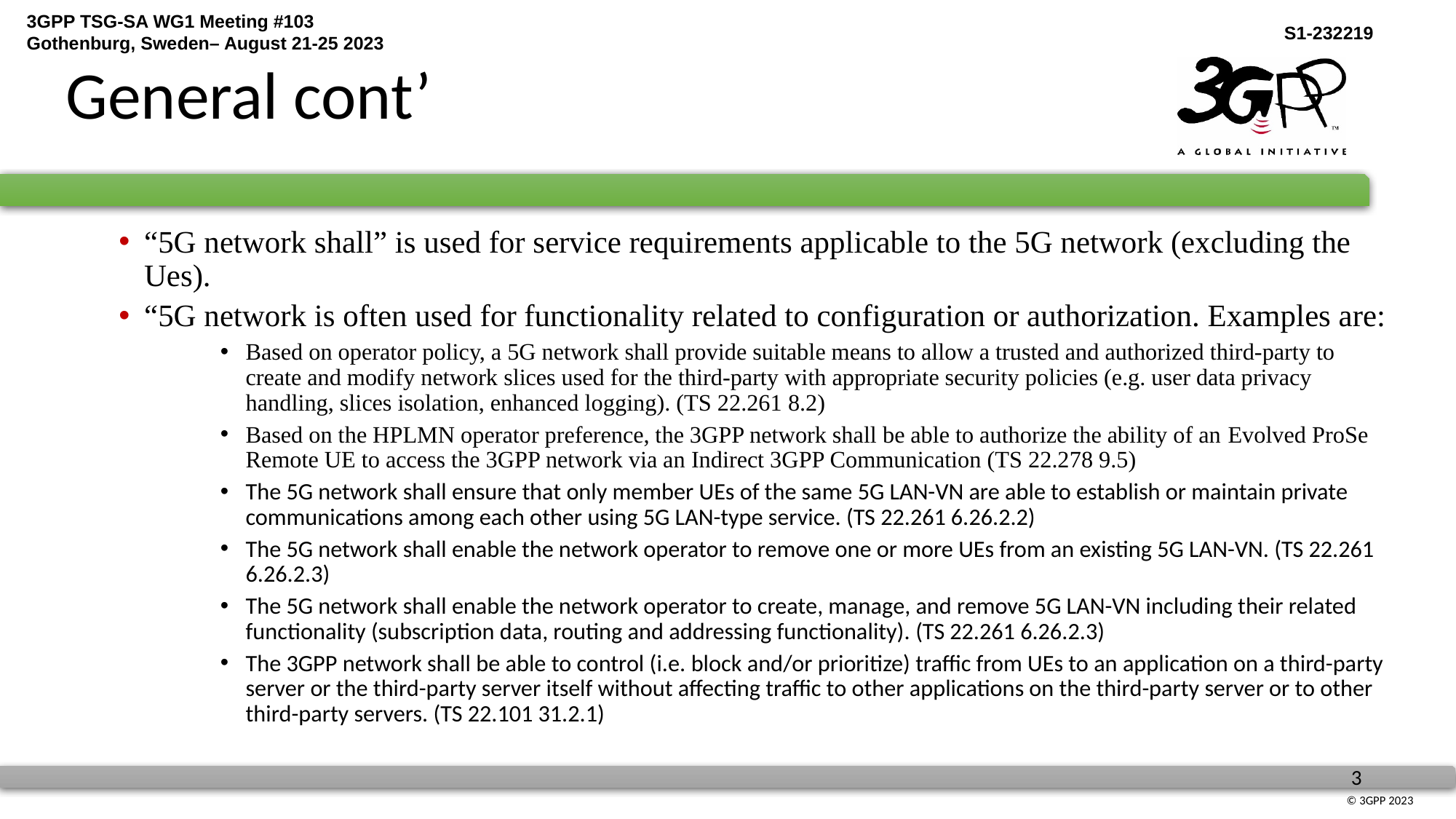

# General cont’
“5G network shall” is used for service requirements applicable to the 5G network (excluding the Ues).
“5G network is often used for functionality related to configuration or authorization. Examples are:
Based on operator policy, a 5G network shall provide suitable means to allow a trusted and authorized third-party to create and modify network slices used for the third-party with appropriate security policies (e.g. user data privacy handling, slices isolation, enhanced logging). (TS 22.261 8.2)
Based on the HPLMN operator preference, the 3GPP network shall be able to authorize the ability of an Evolved ProSe Remote UE to access the 3GPP network via an Indirect 3GPP Communication (TS 22.278 9.5)
The 5G network shall ensure that only member UEs of the same 5G LAN-VN are able to establish or maintain private communications among each other using 5G LAN-type service. (TS 22.261 6.26.2.2)
The 5G network shall enable the network operator to remove one or more UEs from an existing 5G LAN-VN. (TS 22.261 6.26.2.3)
The 5G network shall enable the network operator to create, manage, and remove 5G LAN-VN including their related functionality (subscription data, routing and addressing functionality). (TS 22.261 6.26.2.3)
The 3GPP network shall be able to control (i.e. block and/or prioritize) traffic from UEs to an application on a third-party server or the third-party server itself without affecting traffic to other applications on the third-party server or to other third-party servers. (TS 22.101 31.2.1)